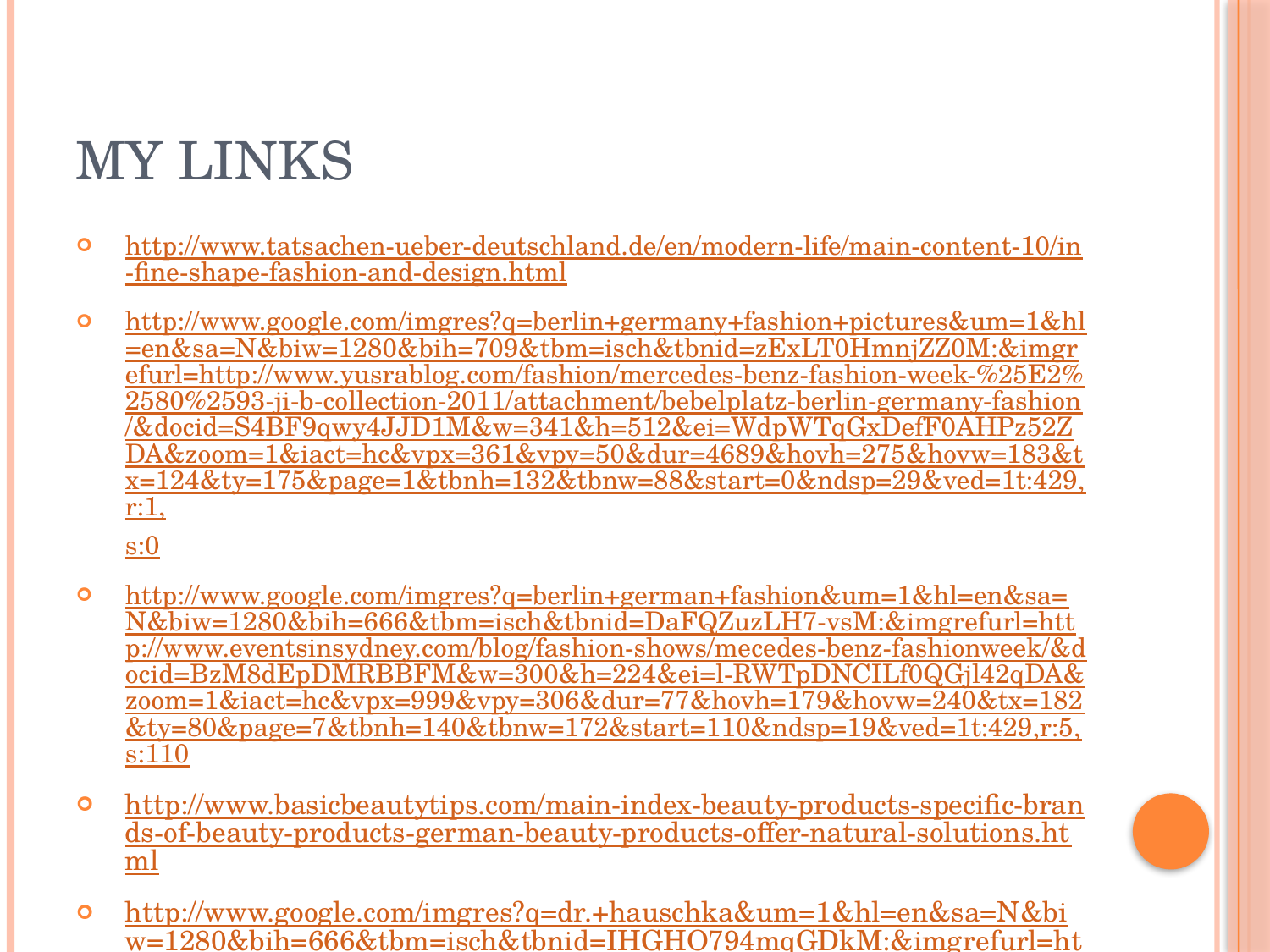

# My links
http://www.tatsachen-ueber-deutschland.de/en/modern-life/main-content-10/in-fine-shape-fashion-and-design.html
http://www.google.com/imgres?q=berlin+germany+fashion+pictures&um=1&hl=en&sa=N&biw=1280&bih=709&tbm=isch&tbnid=zExLT0HmnjZZ0M:&imgrefurl=http://www.yusrablog.com/fashion/mercedes-benz-fashion-week-%25E2%2580%2593-ji-b-collection-2011/attachment/bebelplatz-berlin-germany-fashion/&docid=S4BF9qwy4JJD1M&w=341&h=512&ei=WdpWTqGxDefF0AHPz52ZDA&zoom=1&iact=hc&vpx=361&vpy=50&dur=4689&hovh=275&hovw=183&tx=124&ty=175&page=1&tbnh=132&tbnw=88&start=0&ndsp=29&ved=1t:429,r:1,s:0
http://www.google.com/imgres?q=berlin+german+fashion&um=1&hl=en&sa=N&biw=1280&bih=666&tbm=isch&tbnid=DaFQZuzLH7-vsM:&imgrefurl=http://www.eventsinsydney.com/blog/fashion-shows/mecedes-benz-fashionweek/&docid=BzM8dEpDMRBBFM&w=300&h=224&ei=l-RWTpDNCILf0QGjl42qDA&zoom=1&iact=hc&vpx=999&vpy=306&dur=77&hovh=179&hovw=240&tx=182&ty=80&page=7&tbnh=140&tbnw=172&start=110&ndsp=19&ved=1t:429,r:5,s:110
http://www.basicbeautytips.com/main-index-beauty-products-specific-brands-of-beauty-products-german-beauty-products-offer-natural-solutions.html
http://www.google.com/imgres?q=dr.+hauschka&um=1&hl=en&sa=N&biw=1280&bih=666&tbm=isch&tbnid=IHGHO794mqGDkM:&imgrefurl=http://images.en.tralea.com/search.aspx%3Fq%3Ddr.hauschka%26offset%3D400&docid=_JeOoxCwjZzuGM&w=2000&h=1333&ei=T6teTpuRLsbZgQeFvPCNAg&zoom=1&iact=hc&vpx=190&vpy=104&dur=1597&hovh=183&hovw=275&tx=116&ty=109&page=3&tbnh=161&tbnw=214&start=42&ndsp=16&ved=1t:429,r:5,s:42
http://www.google.com/imgres?q=dr.+hauschka&um=1&hl=en&sa=N&biw=1280&bih=666&tbm=isch&tbnid=I_TYGaNO7EG14M:&imgrefurl=http://goganic.com/tag/dr-hauschka/&docid=PzgqOW-lYDAblM&w=426&h=426&ei=T6teTpuRLsbZgQeFvPCNAg&zoom=1&iact=hc&vpx=365&vpy=154&dur=373&hovh=163&hovw=169&tx=161&ty=148&page=4&tbnh=149&tbnw=156&start=58&ndsp=18&ved=1t:429,r:7,s:58